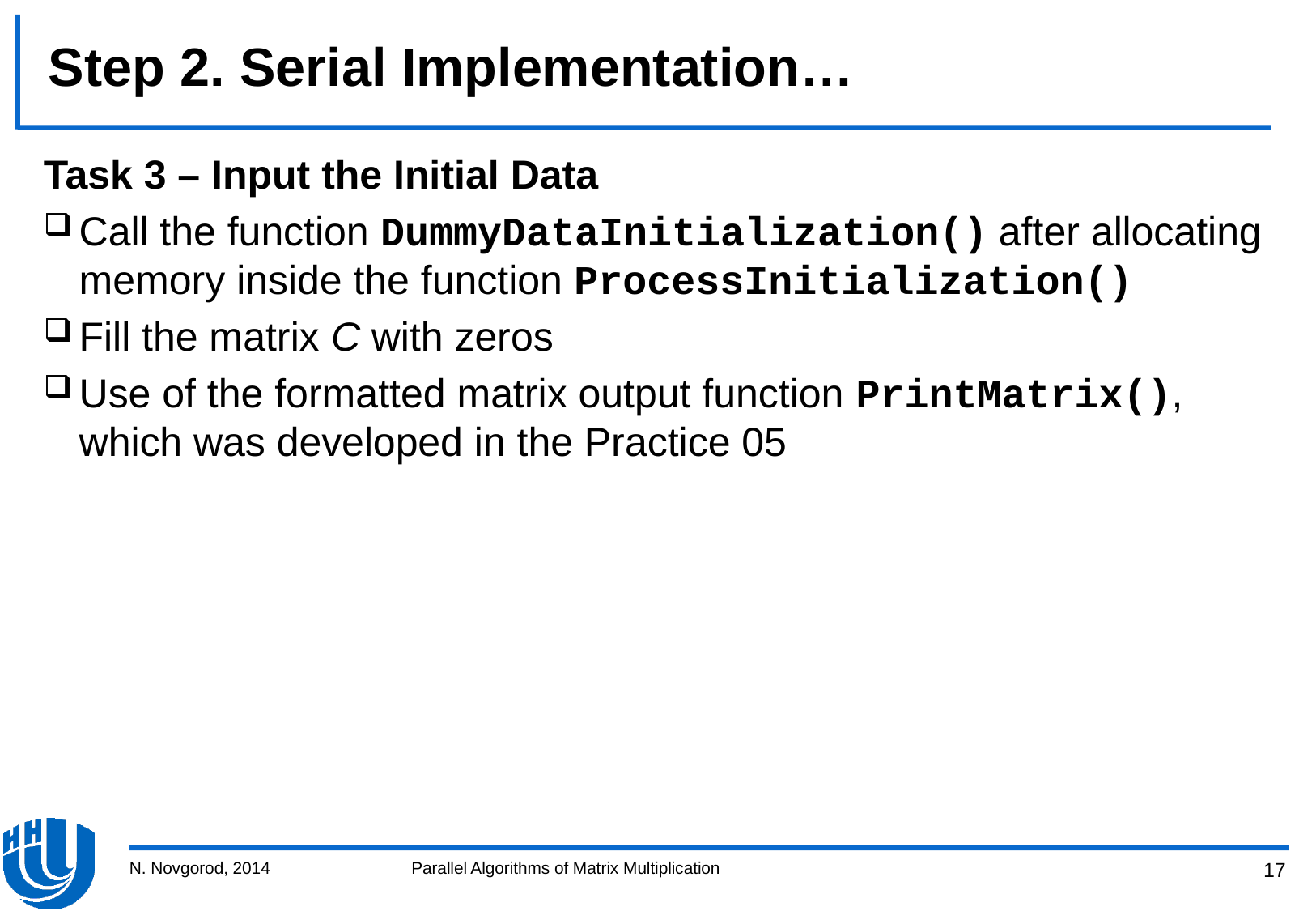

# Step 2. Serial Implementation…
Task 3 – Input the Initial Data
Call the function DummyDataInitialization() after allocating memory inside the function ProcessInitialization()
Fill the matrix C with zeros
Use of the formatted matrix output function PrintMatrix(), which was developed in the Practice 05
N. Novgorod, 2014
Parallel Algorithms of Matrix Multiplication
17